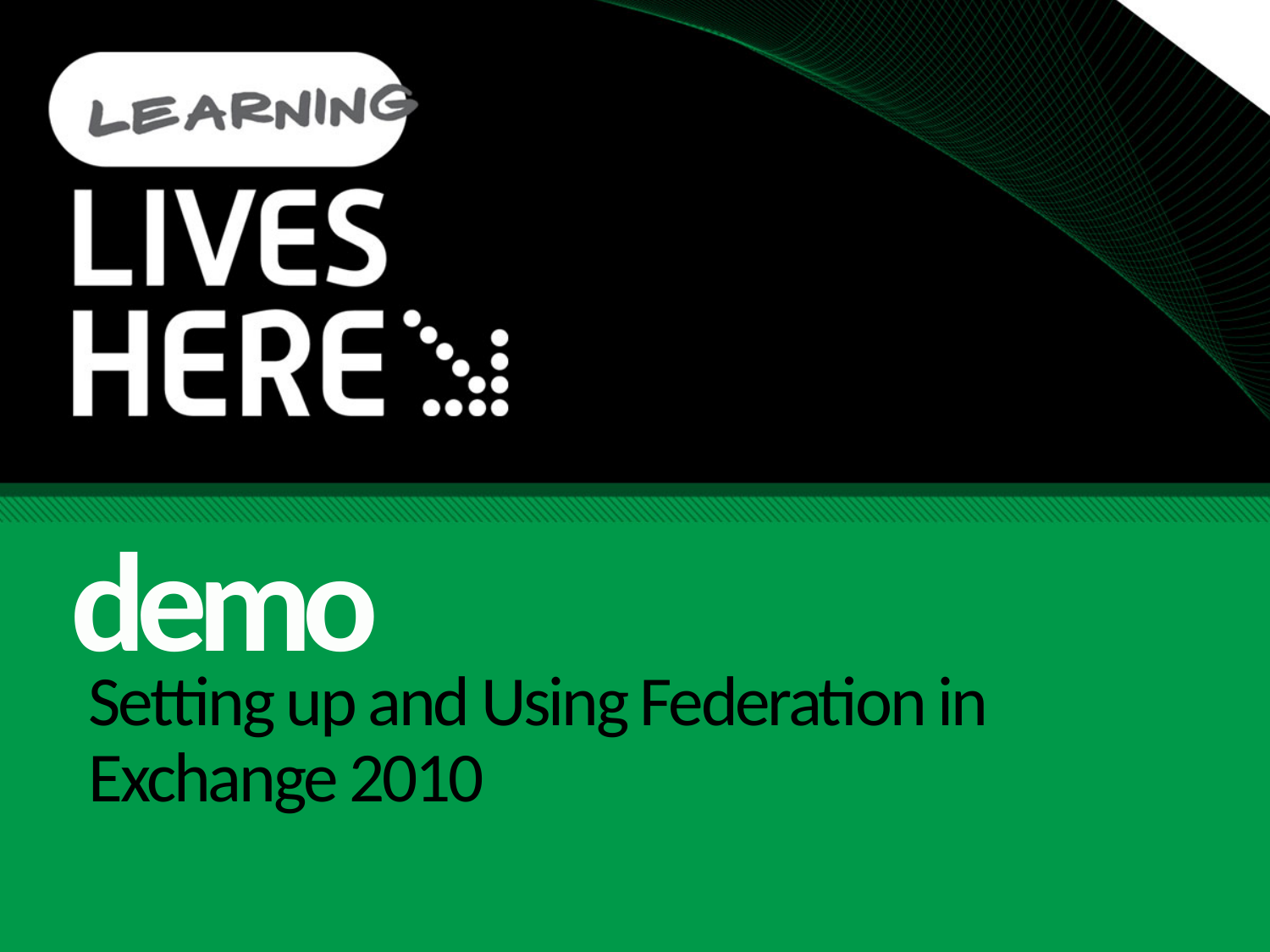

demo
# Setting up and Using Federation in Exchange 2010